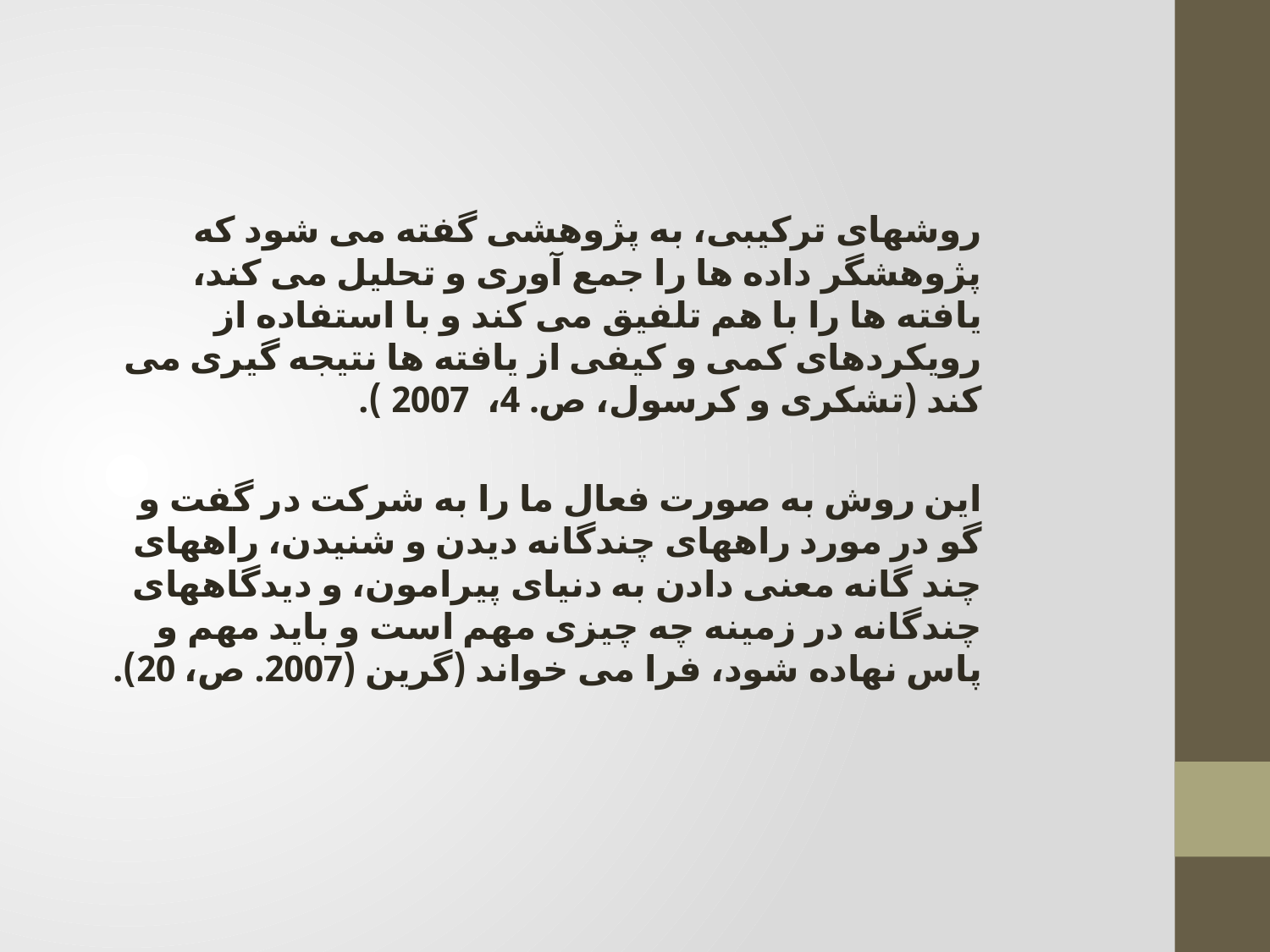

روشهای ترکیبی، به پژوهشی گفته می شود که پژوهشگر داده ها را جمع آوری و تحلیل می کند، یافته ها را با هم تلفیق می کند و با استفاده از رویکردهای کمی و کیفی از یافته ها نتیجه گیری می کند (تشکری و کرسول، ص. 4،  2007 ).

این روش به صورت فعال ما را به شرکت در گفت و گو در مورد راههای چندگانه دیدن و شنیدن، راههای چند گانه معنی دادن به دنیای پیرامون، و دیدگاههای چندگانه در زمینه چه چیزی مهم است و باید مهم و پاس نهاده شود، فرا می خواند (گرین (2007. ص، 20).